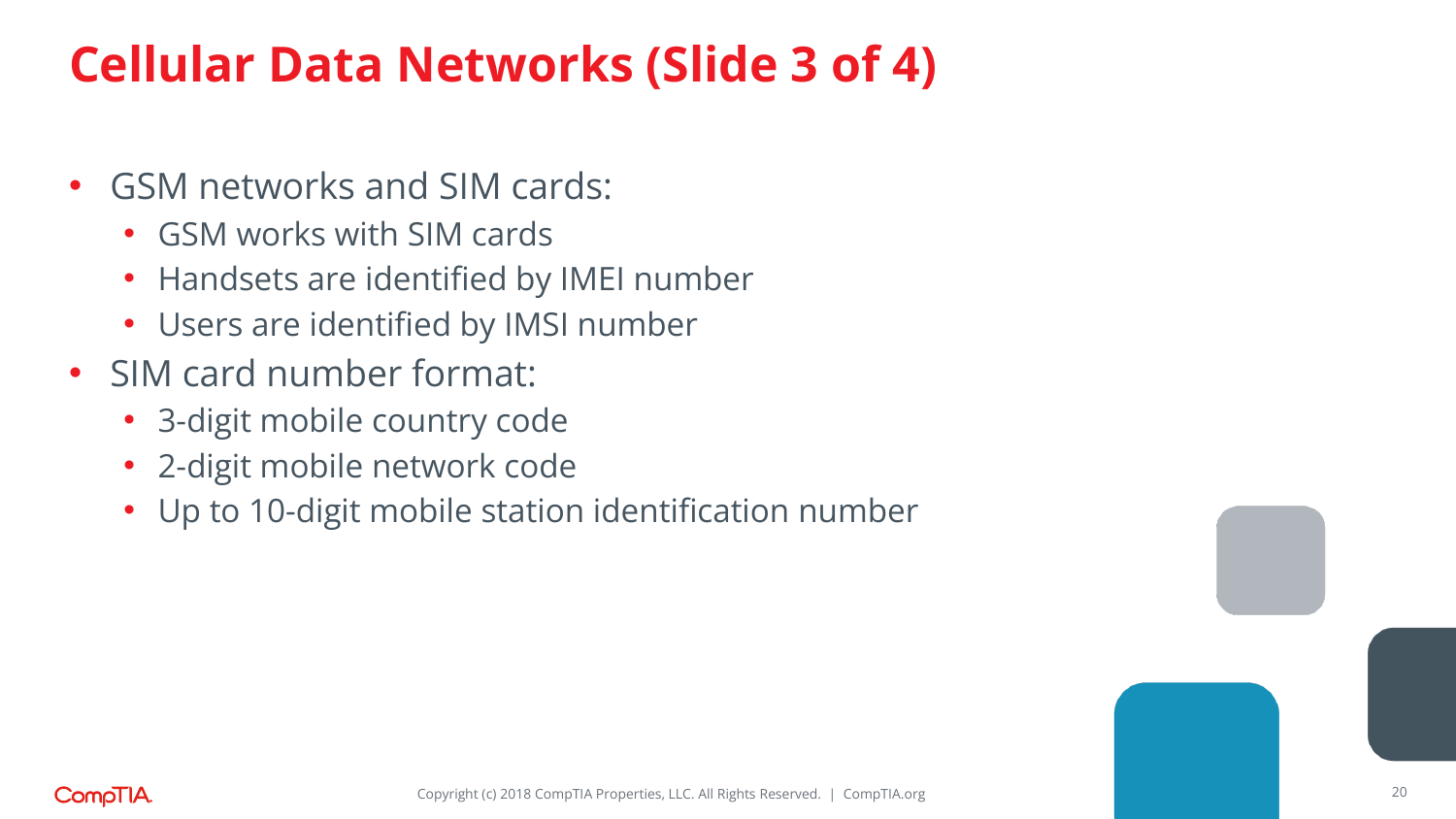

# Cellular Data Networks (Slide 3 of 4)
GSM networks and SIM cards:
GSM works with SIM cards
Handsets are identified by IMEI number
Users are identified by IMSI number
SIM card number format:
3-digit mobile country code
2-digit mobile network code
Up to 10-digit mobile station identification number

20